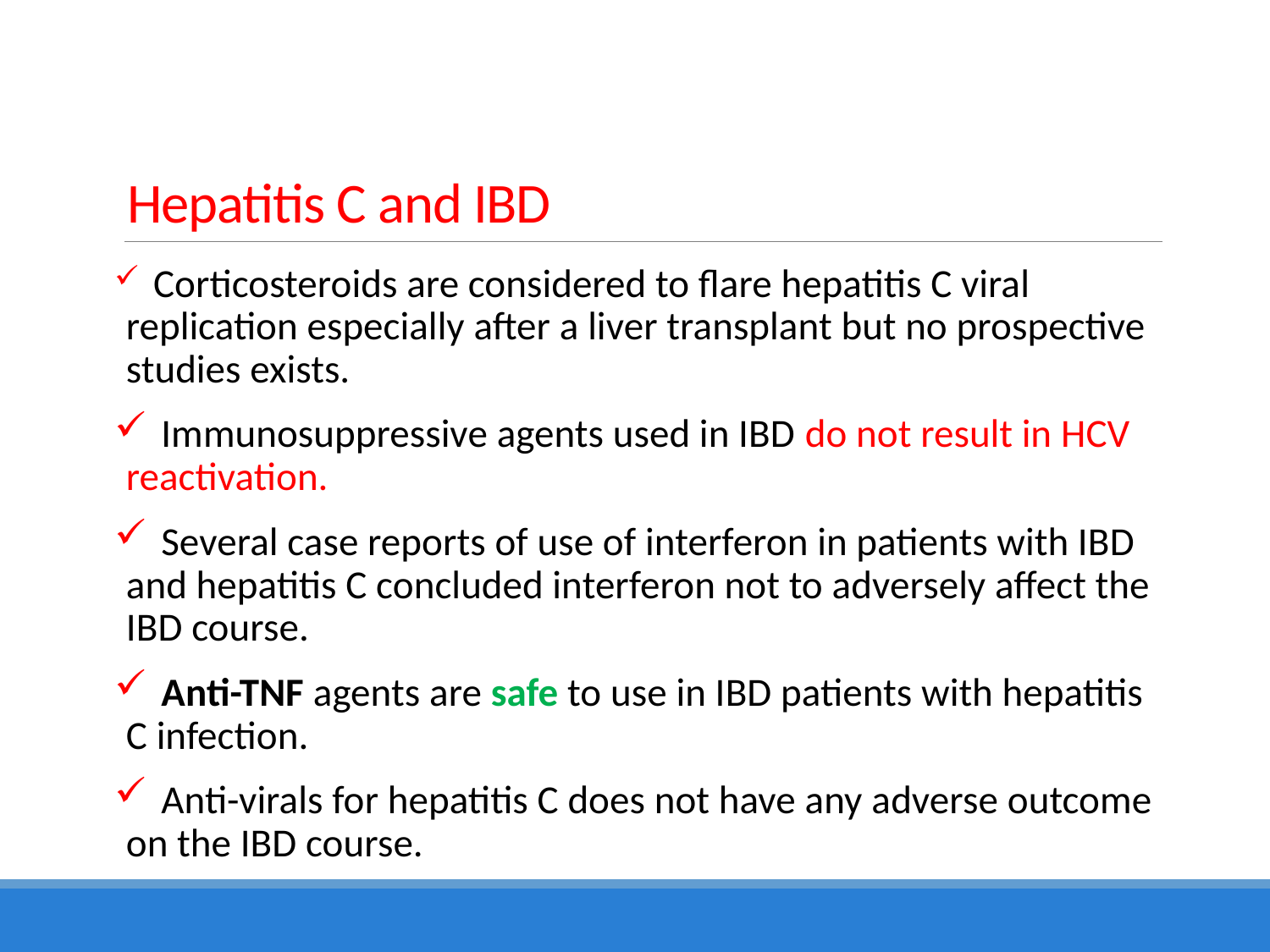

# Hepatitis C and IBD
  Corticosteroids are considered to flare hepatitis C viral replication especially after a liver transplant but no prospective studies exists.
  Immunosuppressive agents used in IBD do not result in HCV reactivation.
  Several case reports of use of interferon in patients with IBD and hepatitis C concluded interferon not to adversely affect the IBD course.
  Anti-TNF agents are safe to use in IBD patients with hepatitis C infection.
  Anti-virals for hepatitis C does not have any adverse outcome on the IBD course.